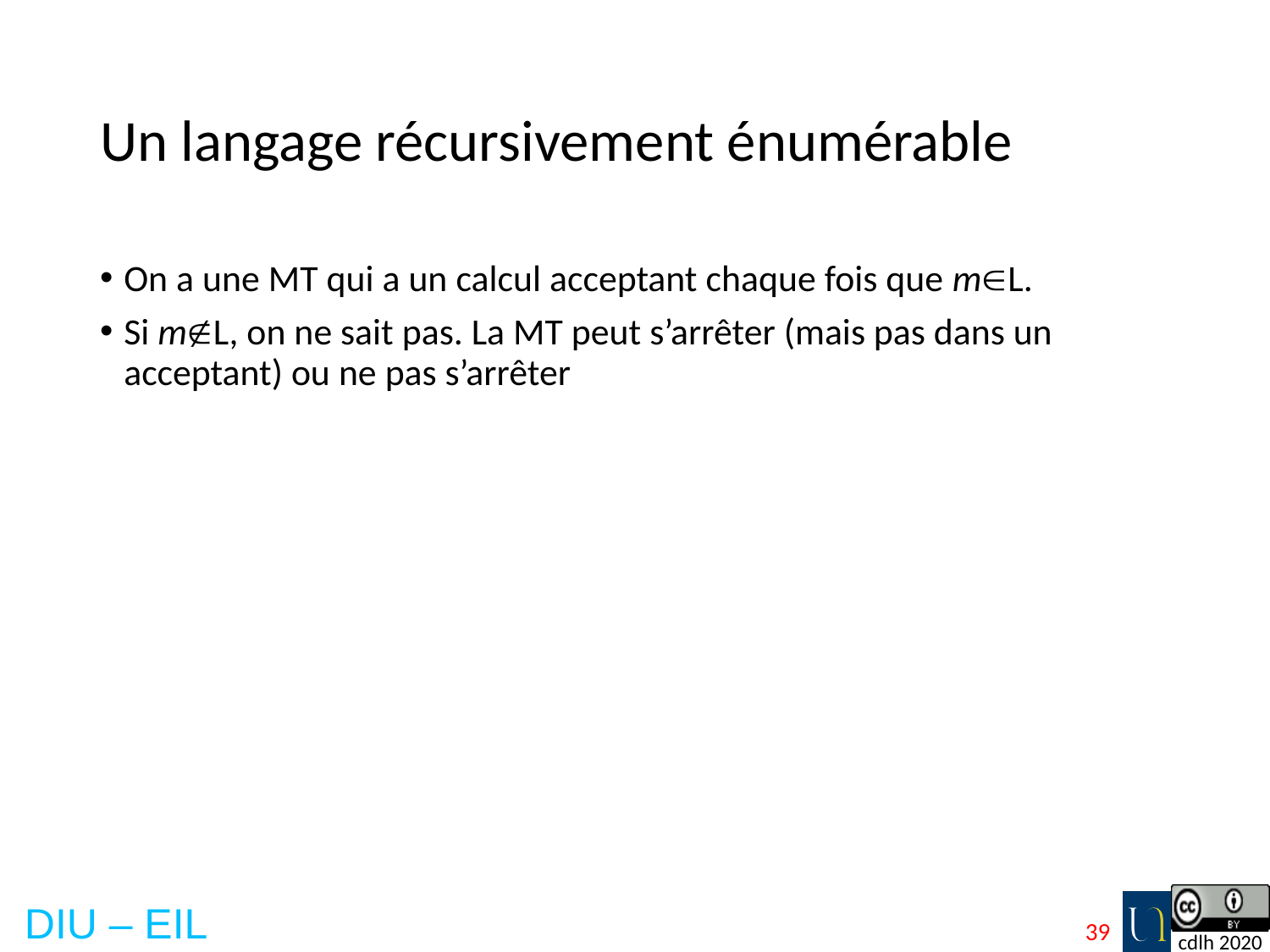

# Un langage récursivement énumérable
On a une MT qui a un calcul acceptant chaque fois que m∈L.
Si m∉L, on ne sait pas. La MT peut s’arrêter (mais pas dans un acceptant) ou ne pas s’arrêter
39